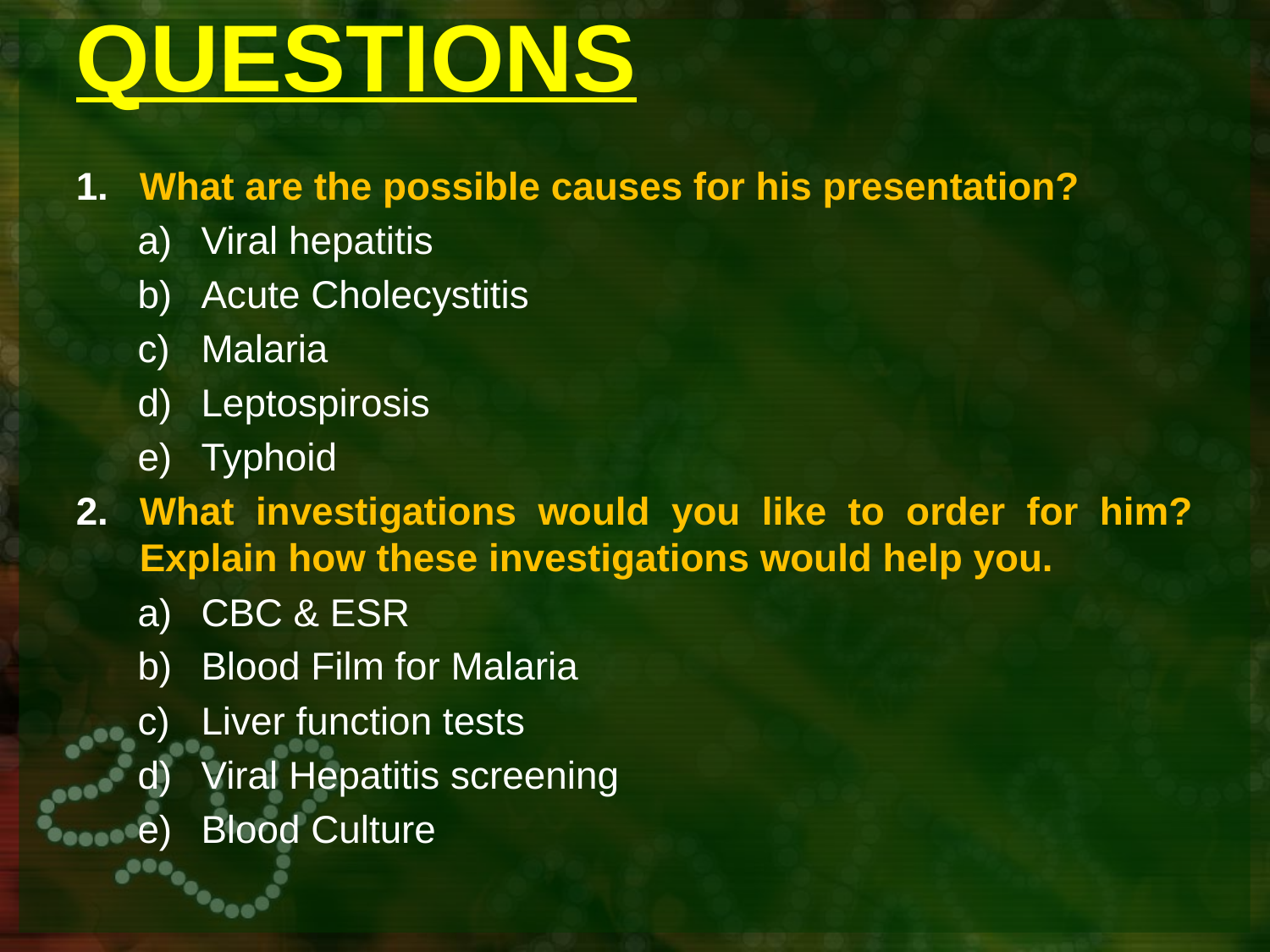

# QUESTIONS
What are the possible causes for his presentation?
Viral hepatitis
Acute Cholecystitis
Malaria
Leptospirosis
Typhoid
What investigations would you like to order for him? Explain how these investigations would help you.
CBC & ESR
Blood Film for Malaria
Liver function tests
Viral Hepatitis screening
Blood Culture